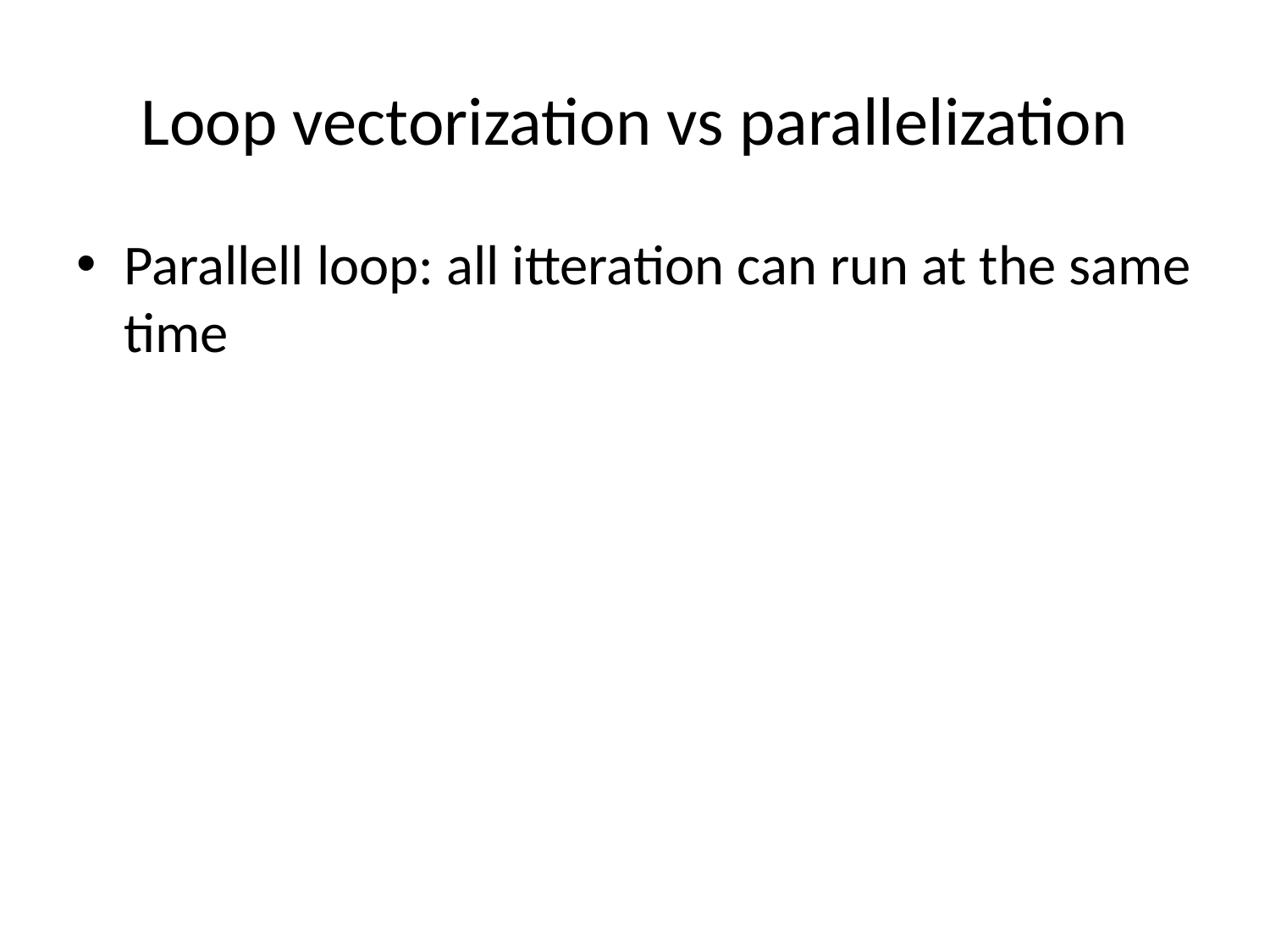

# Loop vectorization vs parallelization
Parallell loop: all itteration can run at the same time